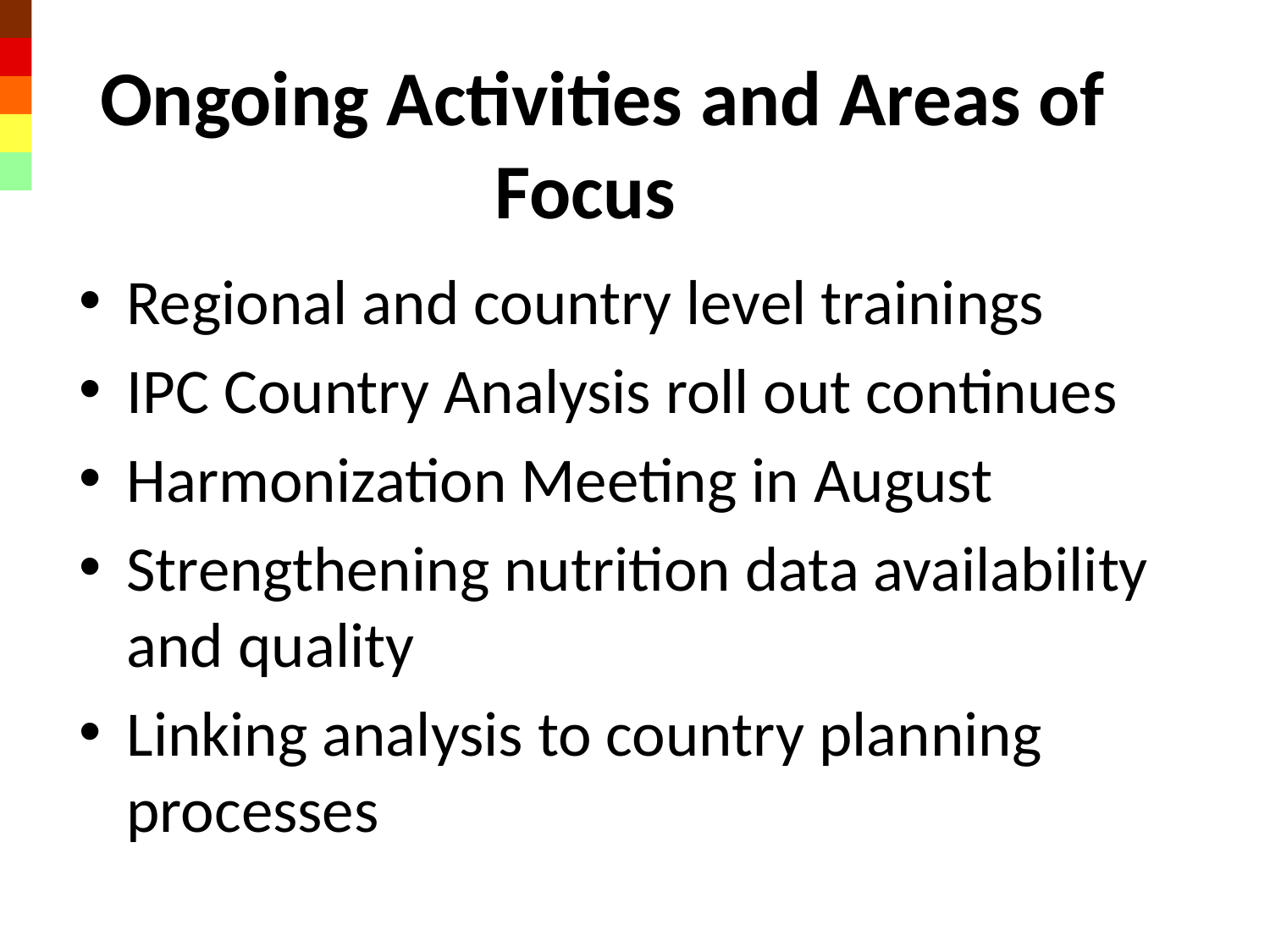

Ongoing Activities and Areas of Focus
Regional and country level trainings
IPC Country Analysis roll out continues
Harmonization Meeting in August
Strengthening nutrition data availability and quality
Linking analysis to country planning processes

7/4/2019
IPC Learning Programme
9